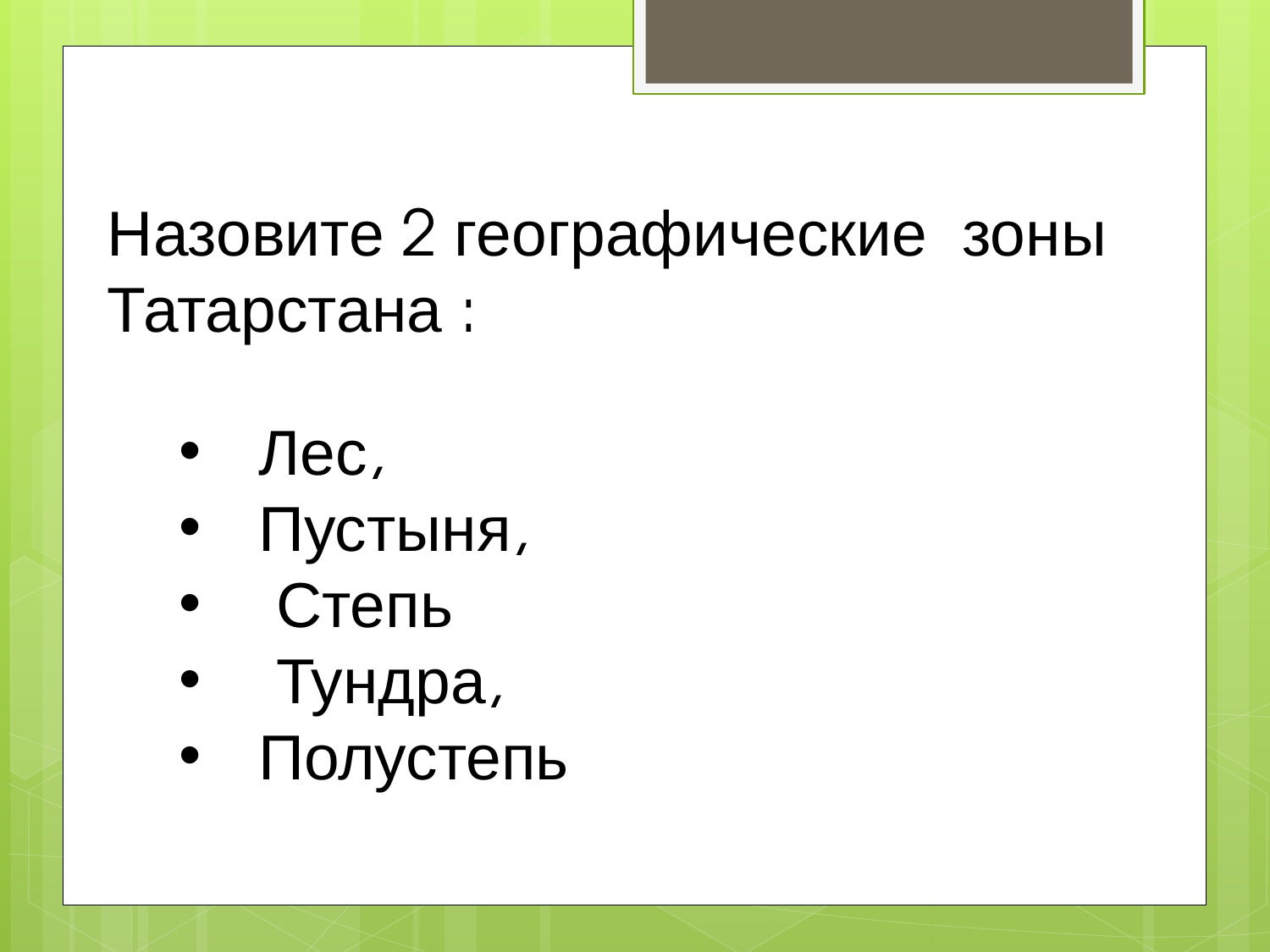

Назовите 2 географические  зоны Татарстана :

Лес,
Пустыня,
 Степь
 Тундра,
Полустепь